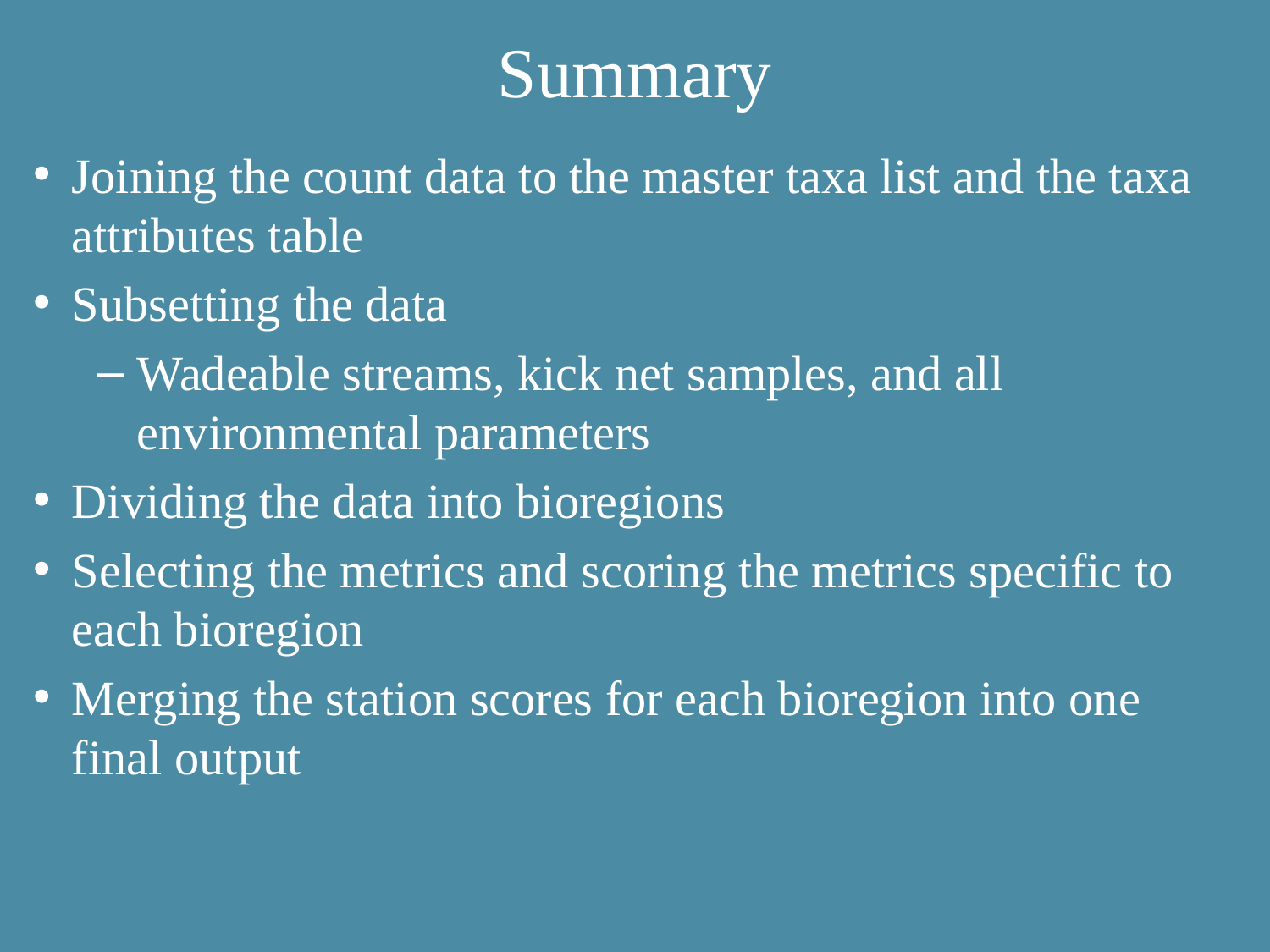

# Summary
Joining the count data to the master taxa list and the taxa attributes table
Subsetting the data
Wadeable streams, kick net samples, and all environmental parameters
Dividing the data into bioregions
Selecting the metrics and scoring the metrics specific to each bioregion
Merging the station scores for each bioregion into one final output